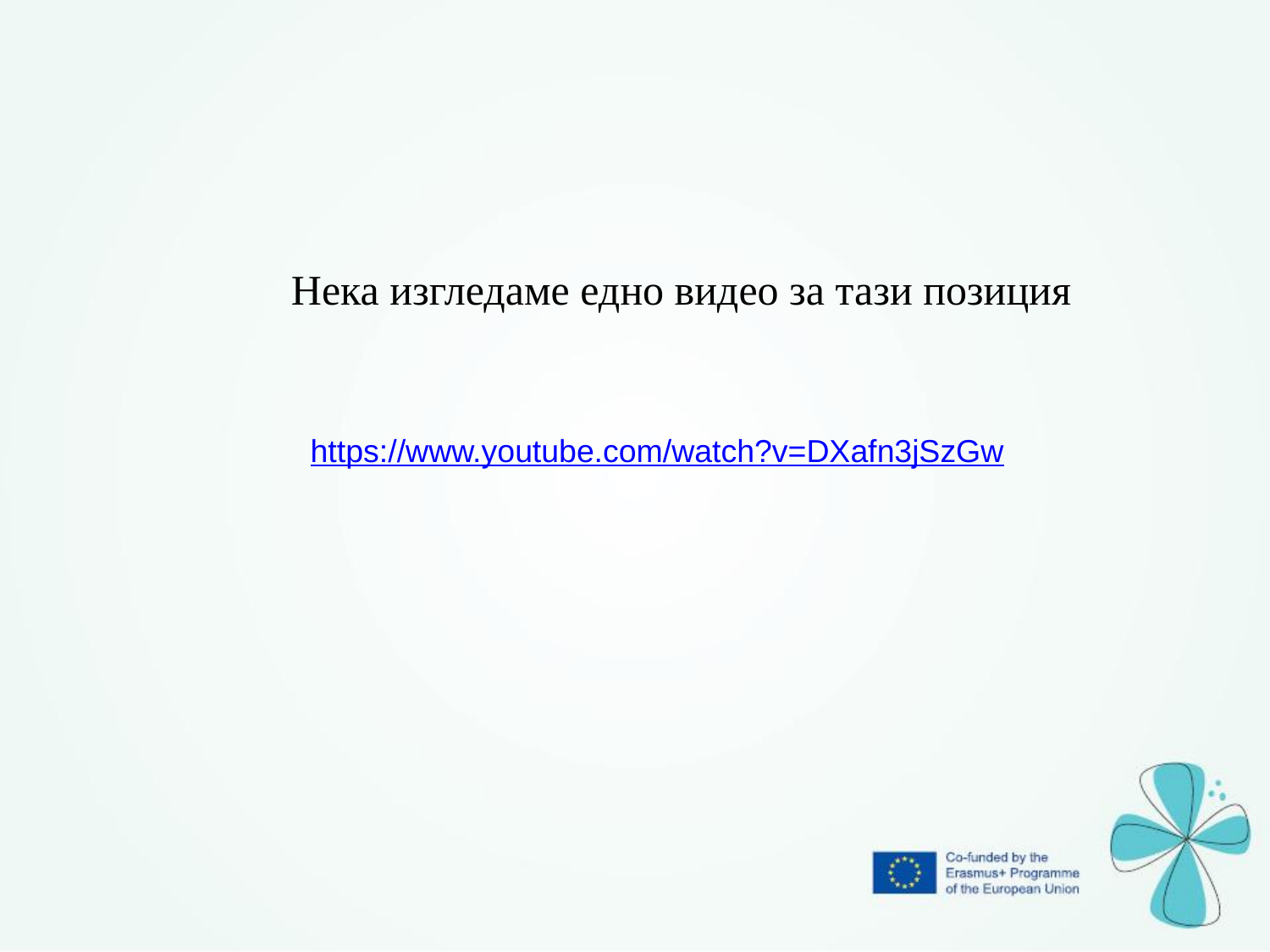

Нека изгледаме едно видео за тази позиция
https://www.youtube.com/watch?v=DXafn3jSzGw